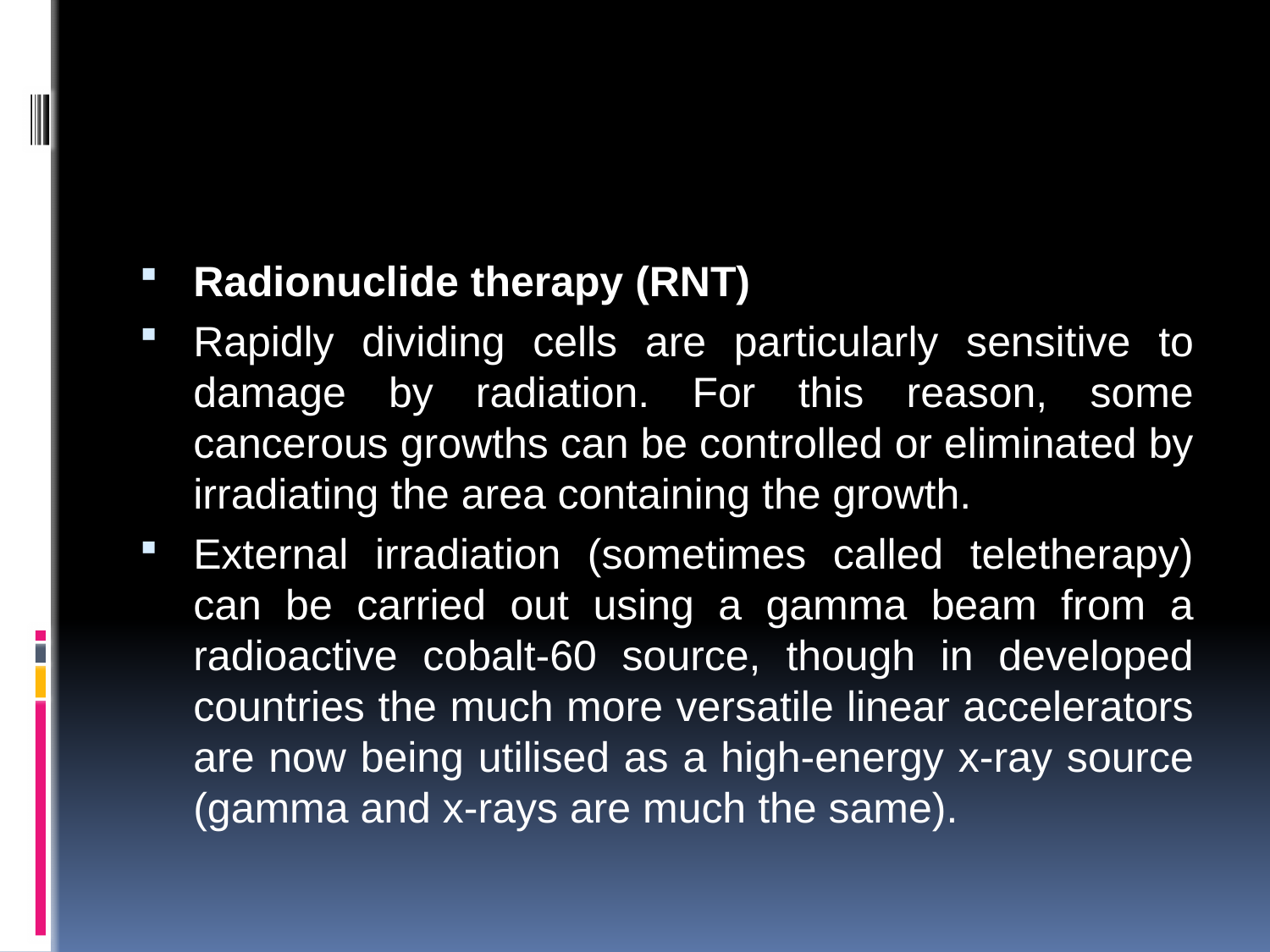

#
Radionuclide therapy (RNT)
Rapidly dividing cells are particularly sensitive to damage by radiation. For this reason, some cancerous growths can be controlled or eliminated by irradiating the area containing the growth.
External irradiation (sometimes called teletherapy) can be carried out using a gamma beam from a radioactive cobalt-60 source, though in developed countries the much more versatile linear accelerators are now being utilised as a high-energy x-ray source (gamma and x-rays are much the same).